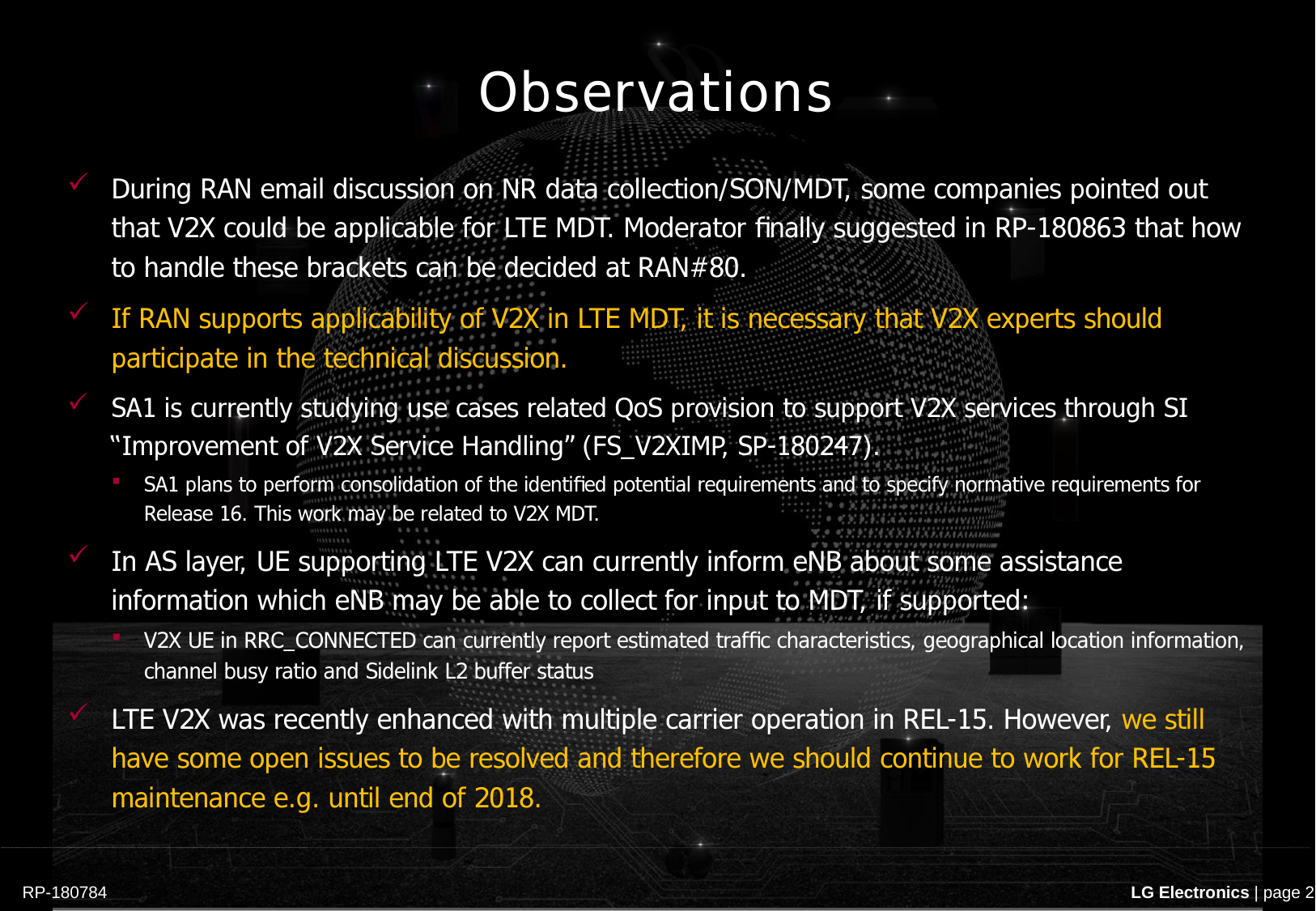

# Observations
During RAN email discussion on NR data collection/SON/MDT, some companies pointed out that V2X could be applicable for LTE MDT. Moderator finally suggested in RP-180863 that how to handle these brackets can be decided at RAN#80.
If RAN supports applicability of V2X in LTE MDT, it is necessary that V2X experts should participate in the technical discussion.
SA1 is currently studying use cases related QoS provision to support V2X services through SI “Improvement of V2X Service Handling” (FS_V2XIMP, SP-180247).
SA1 plans to perform consolidation of the identified potential requirements and to specify normative requirements for Release 16. This work may be related to V2X MDT.
In AS layer, UE supporting LTE V2X can currently inform eNB about some assistance information which eNB may be able to collect for input to MDT, if supported:
V2X UE in RRC_CONNECTED can currently report estimated traffic characteristics, geographical location information, channel busy ratio and Sidelink L2 buffer status
LTE V2X was recently enhanced with multiple carrier operation in REL-15. However, we still have some open issues to be resolved and therefore we should continue to work for REL-15 maintenance e.g. until end of 2018.